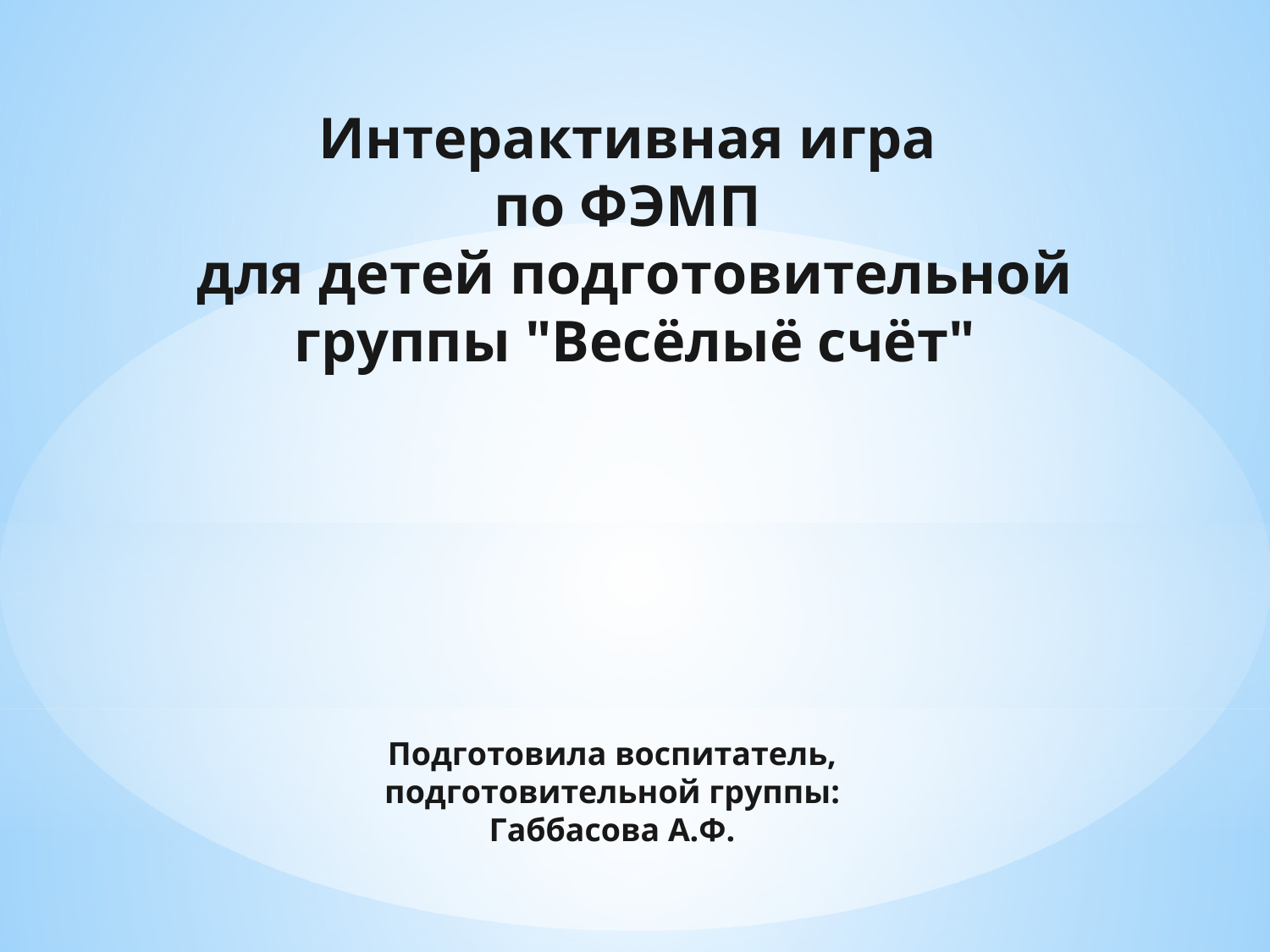

Интерактивная игра
по ФЭМП
для детей подготовительной группы "Весёлыё счёт"
Подготовила воспитатель, подготовительной группы: Габбасова А.Ф.